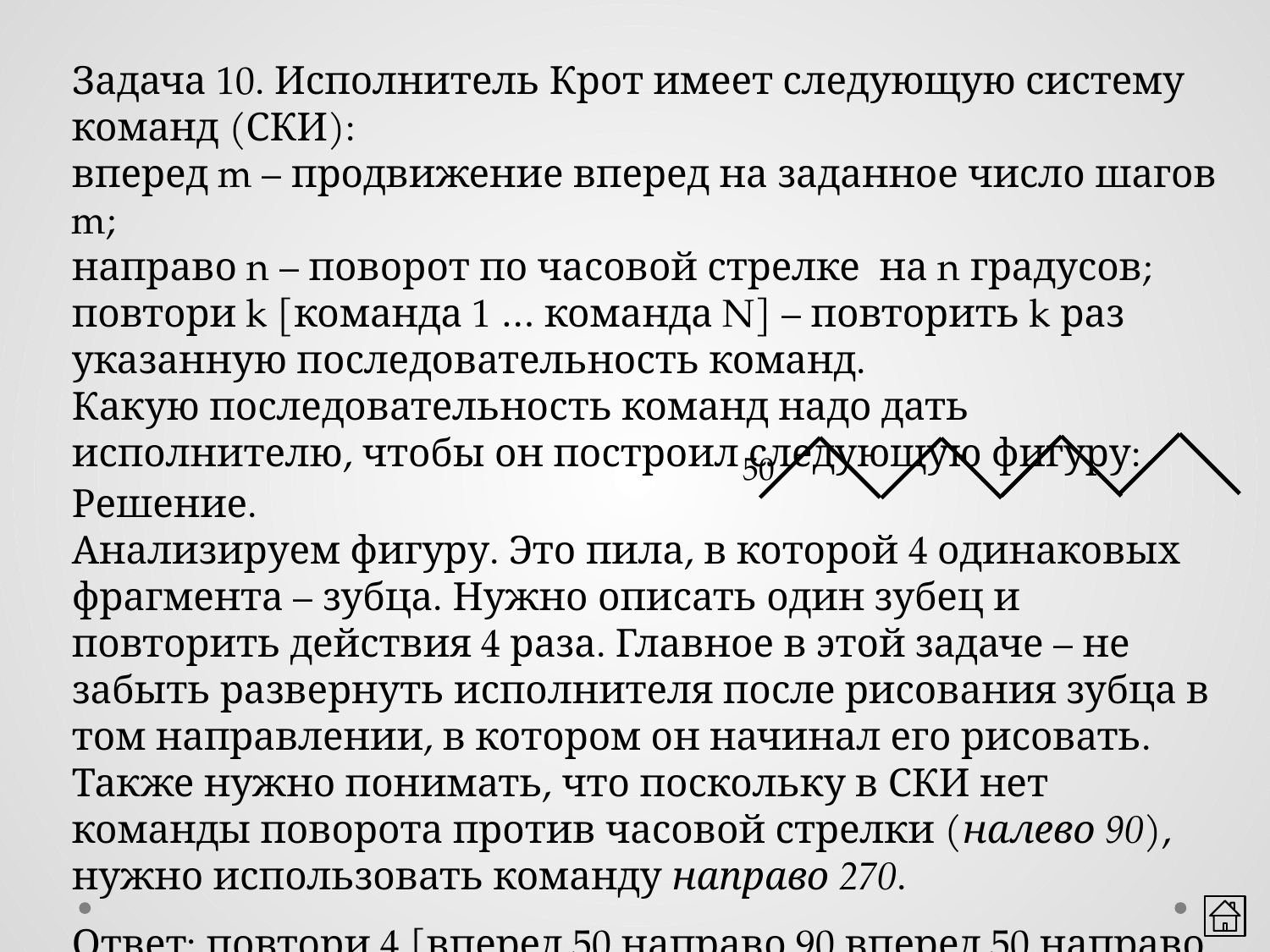

Задача 10. Исполнитель Крот имеет следующую систему команд (СКИ):
вперед m – продвижение вперед на заданное число шагов m;
направо n – поворот по часовой стрелке  на n градусов;
повтори k [команда 1 … команда N] – повторить k раз указанную последовательность команд.
Какую последовательность команд надо дать исполнителю, чтобы он построил следующую фигуру:
50
Решение.
Анализируем фигуру. Это пила, в которой 4 одинаковых фрагмента – зубца. Нужно описать один зубец и повторить действия 4 раза. Главное в этой задаче – не забыть развернуть исполнителя после рисования зубца в том направлении, в котором он начинал его рисовать. Также нужно понимать, что поскольку в СКИ нет команды поворота против часовой стрелки (налево 90), нужно использовать команду направо 270.
Ответ: повтори 4 [вперед 50 направо 90 вперед 50 направо 270]